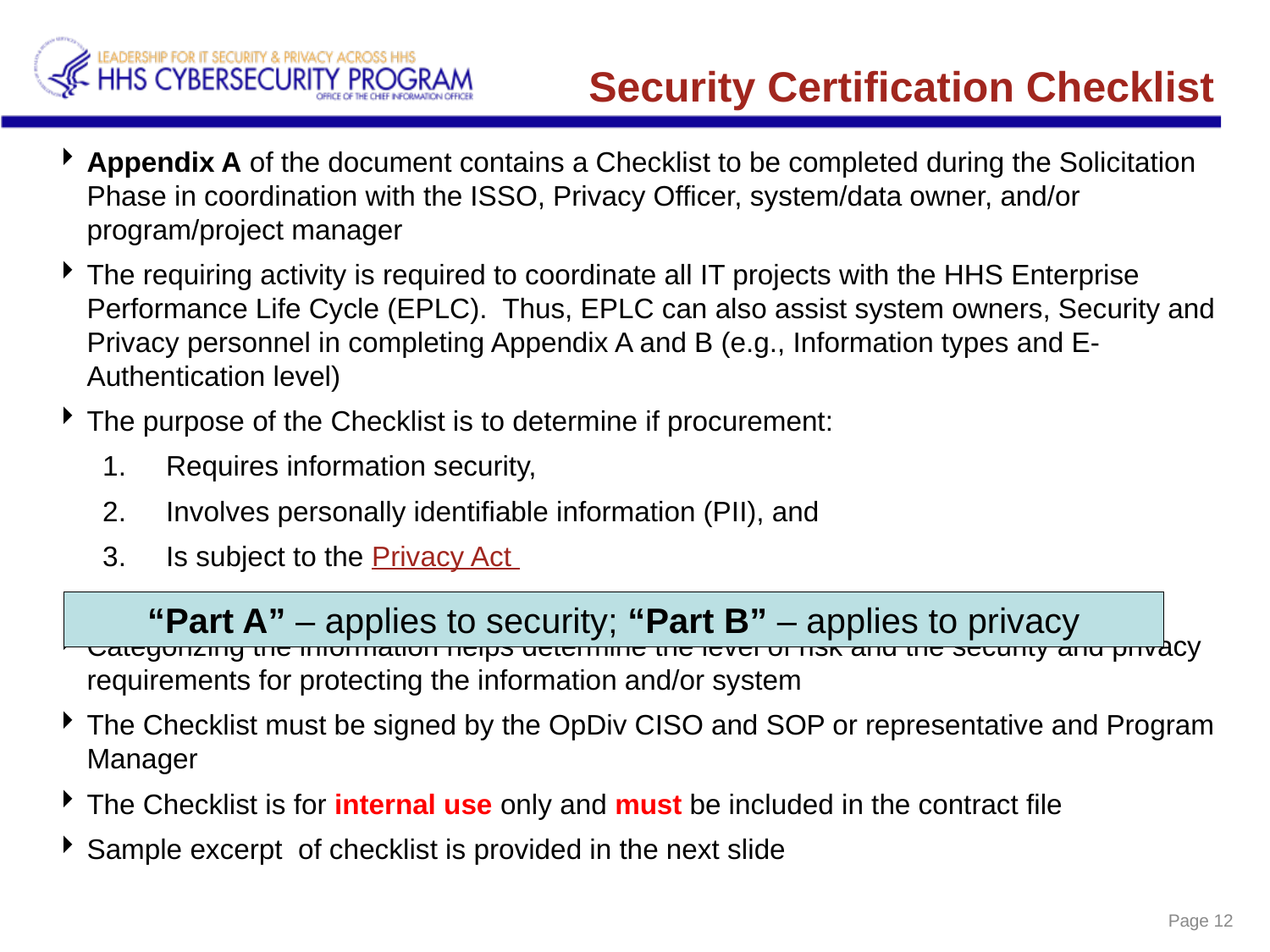

# Security Certification Checklist
Appendix A of the document contains a Checklist to be completed during the Solicitation Phase in coordination with the ISSO, Privacy Officer, system/data owner, and/or program/project manager
The requiring activity is required to coordinate all IT projects with the HHS Enterprise Performance Life Cycle (EPLC).  Thus, EPLC can also assist system owners, Security and Privacy personnel in completing Appendix A and B (e.g., Information types and E-Authentication level)
The purpose of the Checklist is to determine if procurement:
Requires information security,
Involves personally identifiable information (PII), and
Is subject to the Privacy Act

Categorizing the information helps determine the level of risk and the security and privacy requirements for protecting the information and/or system
The Checklist must be signed by the OpDiv CISO and SOP or representative and Program Manager
The Checklist is for internal use only and must be included in the contract file
Sample excerpt  of checklist is provided in the next slide

“Part A” – applies to security; “Part B” – applies to privacy
Page 12